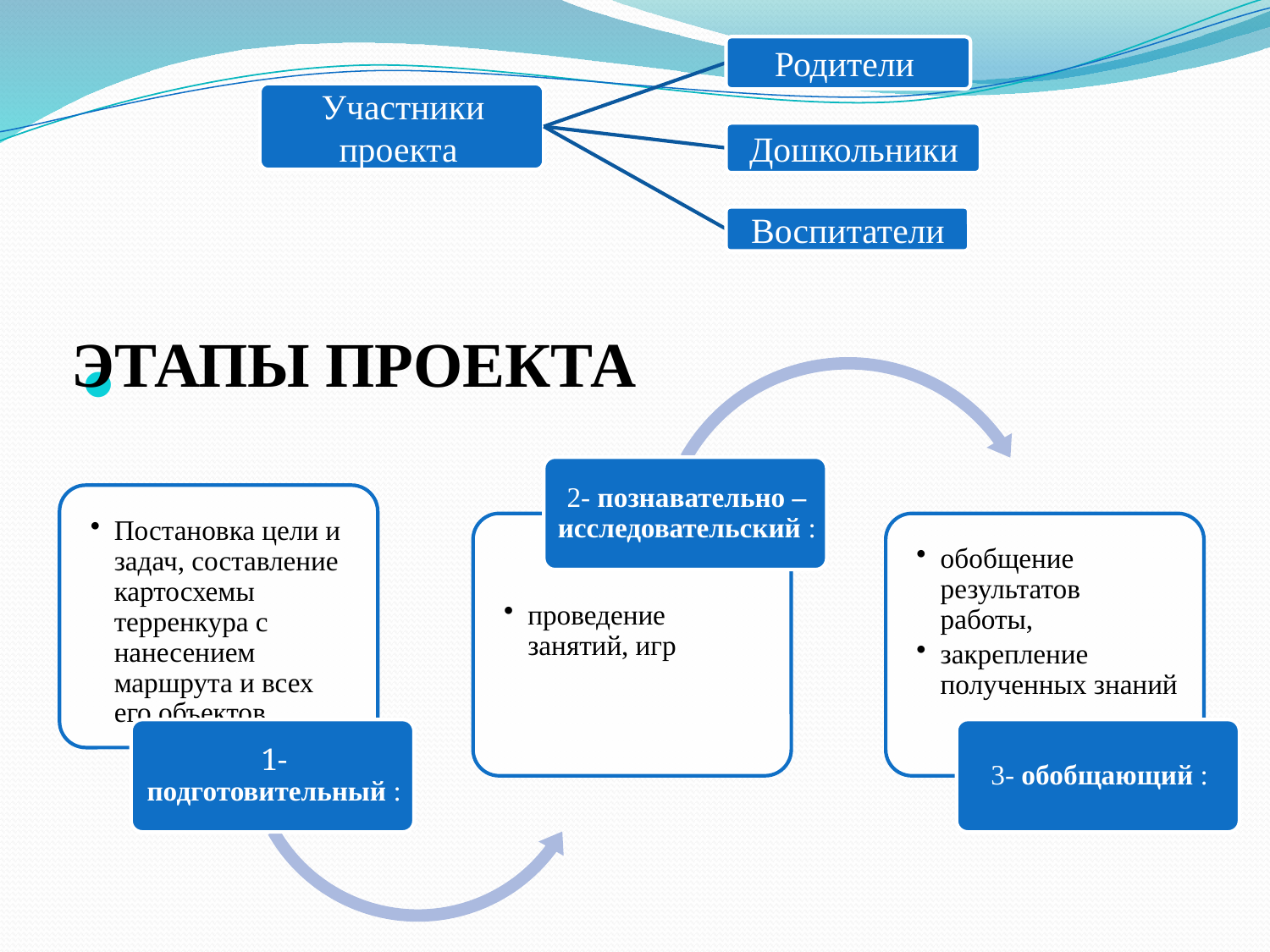

Участники проекта

Родители

Дошкольники

Воспитатели
ЭТАПЫ ПРОЕКТА

Постановка цели и задач, составление картосхемы терренкура с нанесением маршрута и всех его объектов
1- подготовительный :
проведение занятий, игр
2- познавательно – исследовательский :
обобщение результатов работы,
закрепление полученных знаний
3- обобщающий :